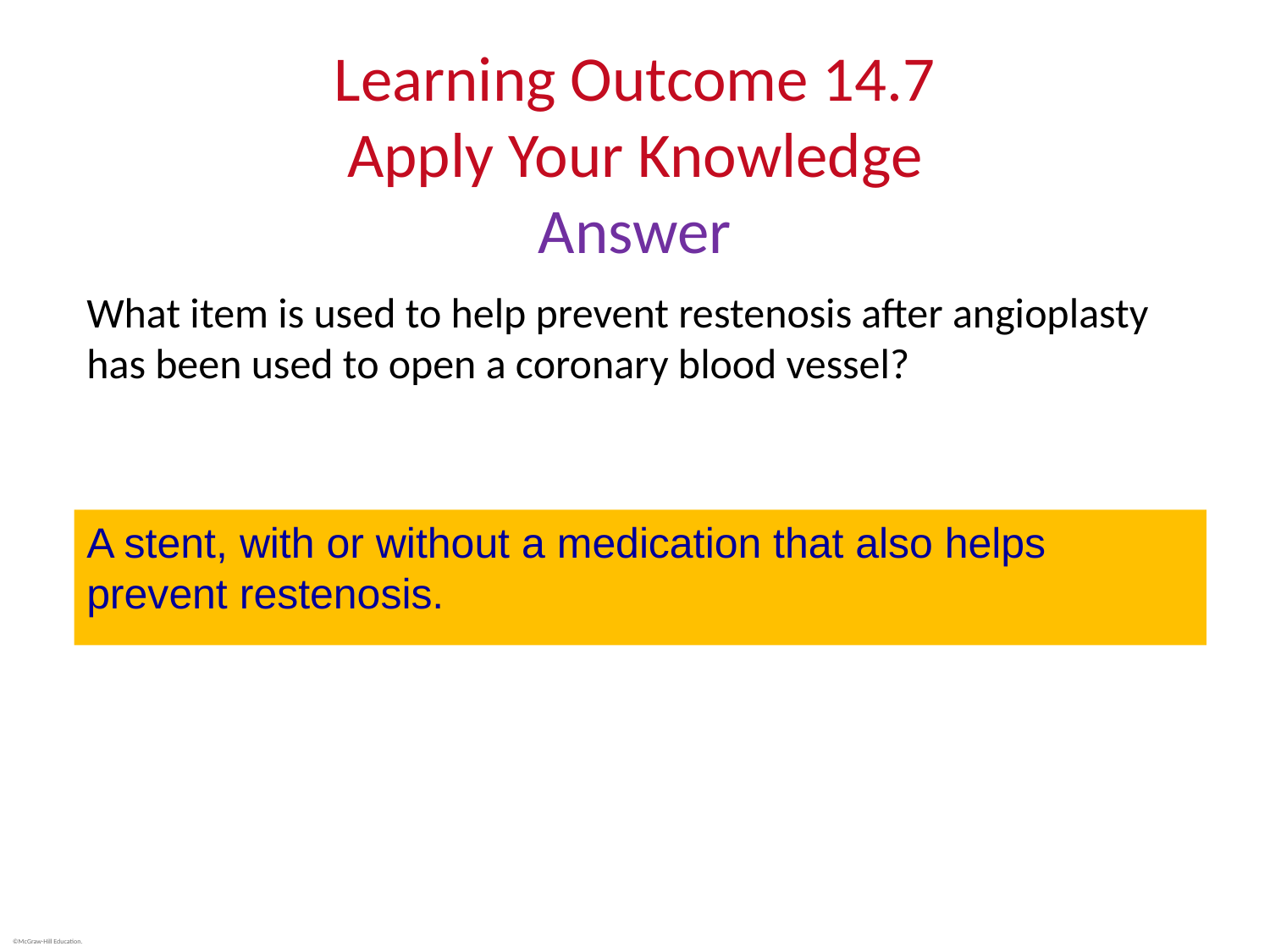

# Learning Outcome 14.7 Apply Your Knowledge Answer
What item is used to help prevent restenosis after angioplasty has been used to open a coronary blood vessel?
A stent, with or without a medication that also helps prevent restenosis.